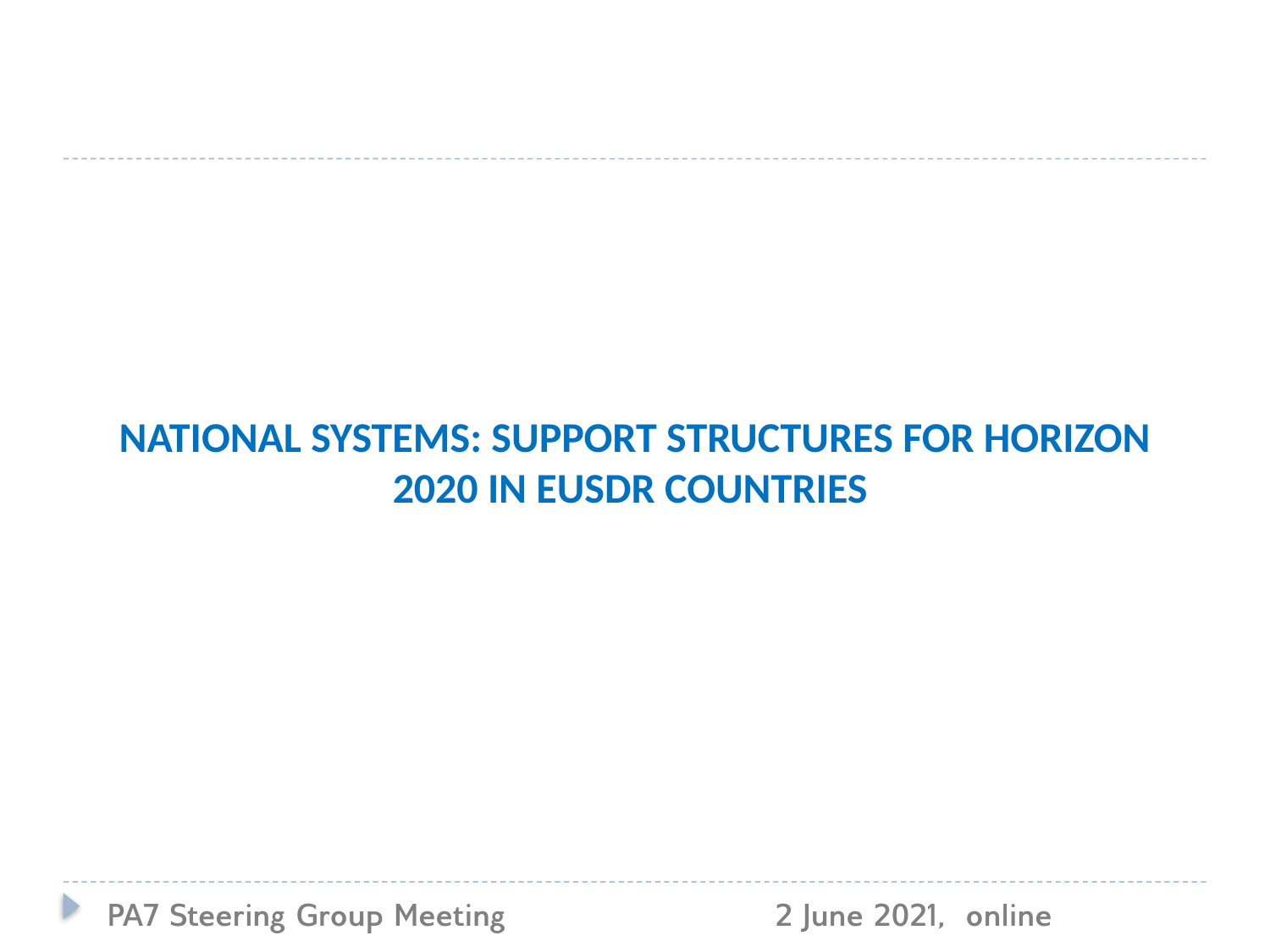

#

NATIONAL SYSTEMS: SUPPORT STRUCTURES FOR HORIZON 2020 IN EUSDR COUNTRIES
PA7 Steering Group Meeting                          2 June 2021,  online